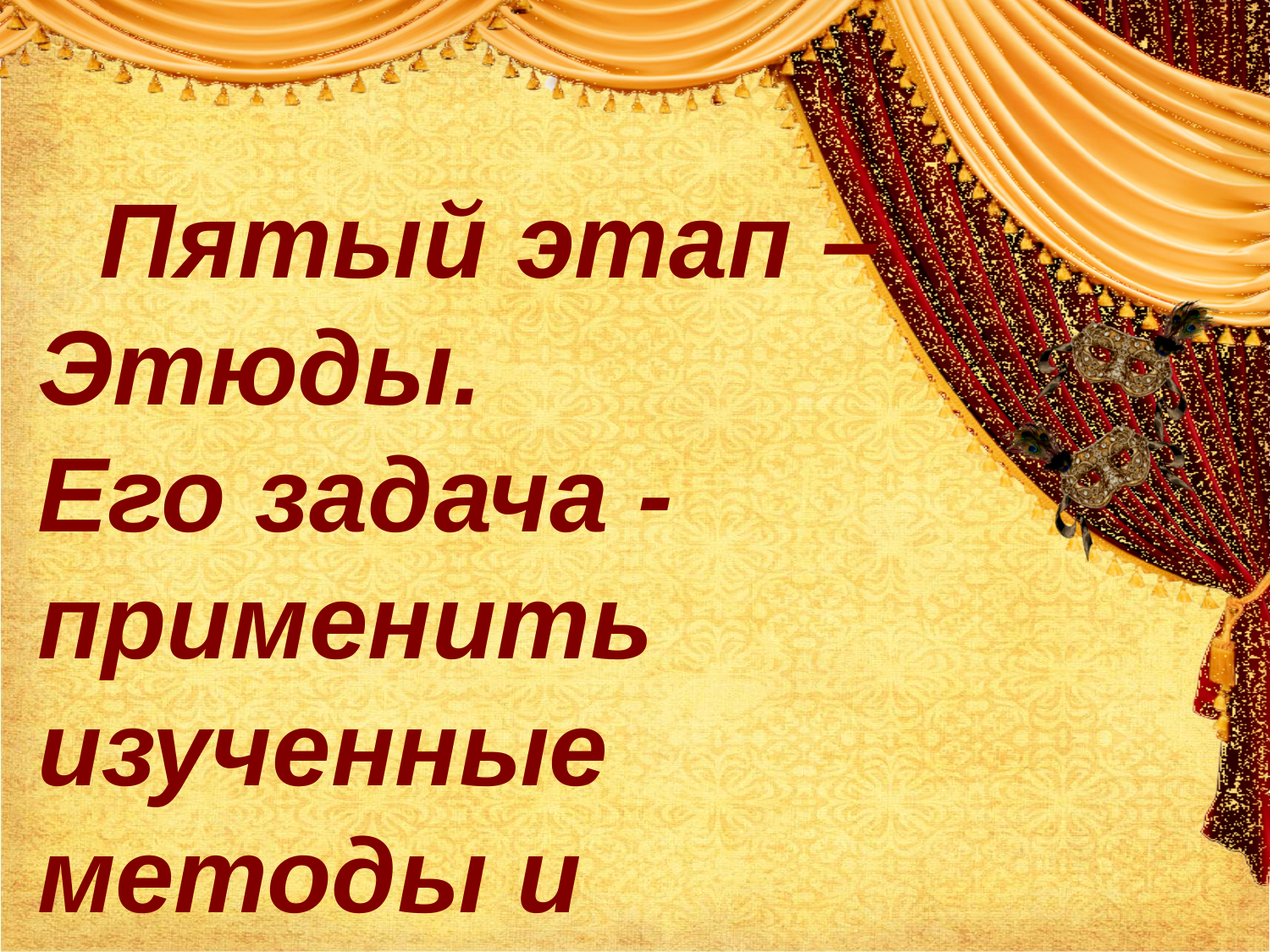

Пятый этап – Этюды. 
Его задача -применить изученные методы и приёмы на практике.